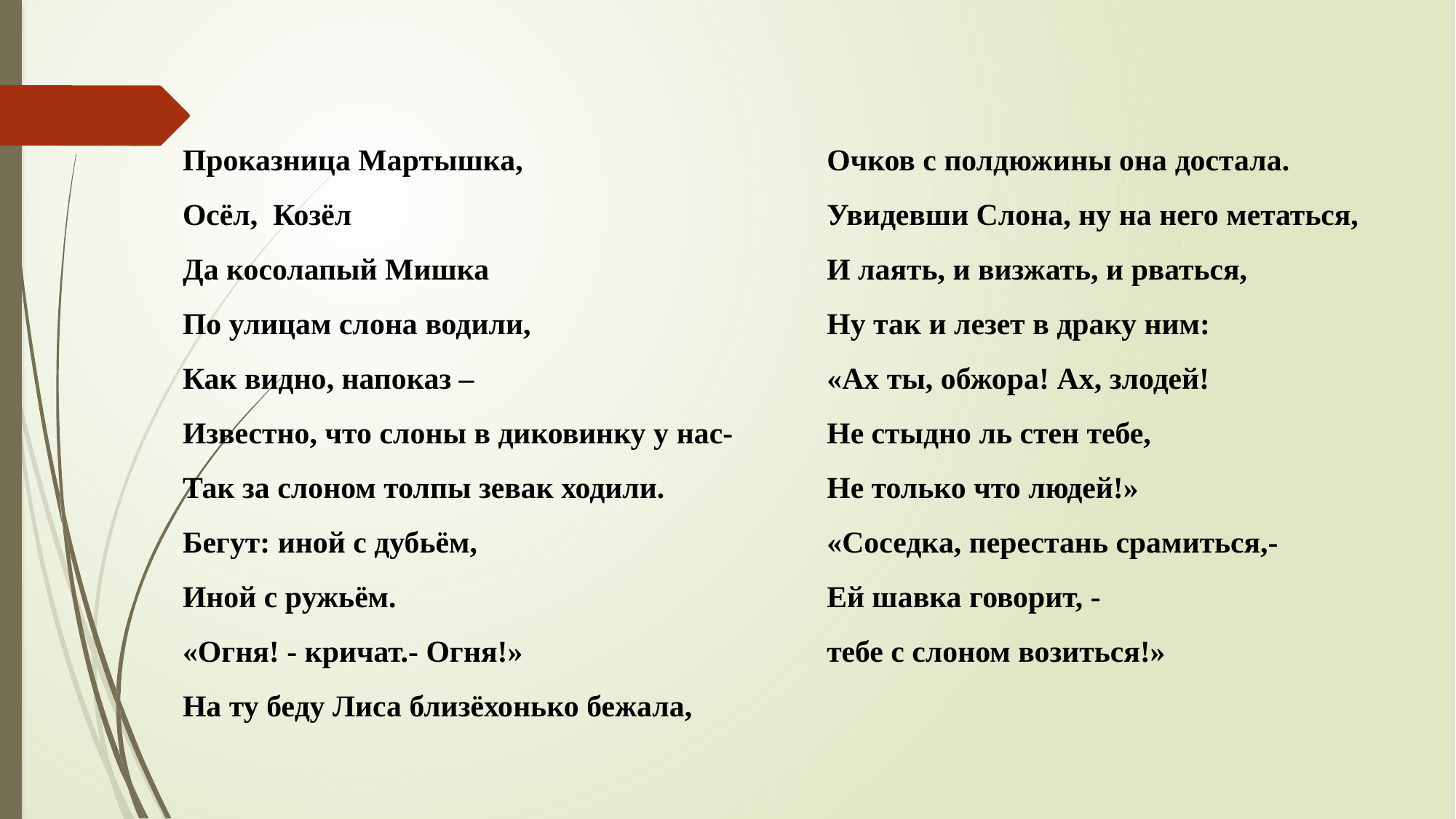

Проказница Мартышка,
Осёл,  Козёл
Да косолапый Мишка
По улицам слона водили,
Как видно, напоказ –
Известно, что слоны в диковинку у нас-
Так за слоном толпы зевак ходили.
Бегут: иной с дубьём,
Иной с ружьём.
«Огня! - кричат.- Огня!»
На ту беду Лиса близёхонько бежала,
Очков с полдюжины она достала.
Увидевши Слона, ну на него метаться,
И лаять, и визжать, и рваться,
Ну так и лезет в драку ним:
«Ах ты, обжора! Ах, злодей!
Не стыдно ль стен тебе,
Не только что людей!»
«Соседка, перестань срамиться,-
Ей шавка говорит, -
тебе с слоном возиться!»